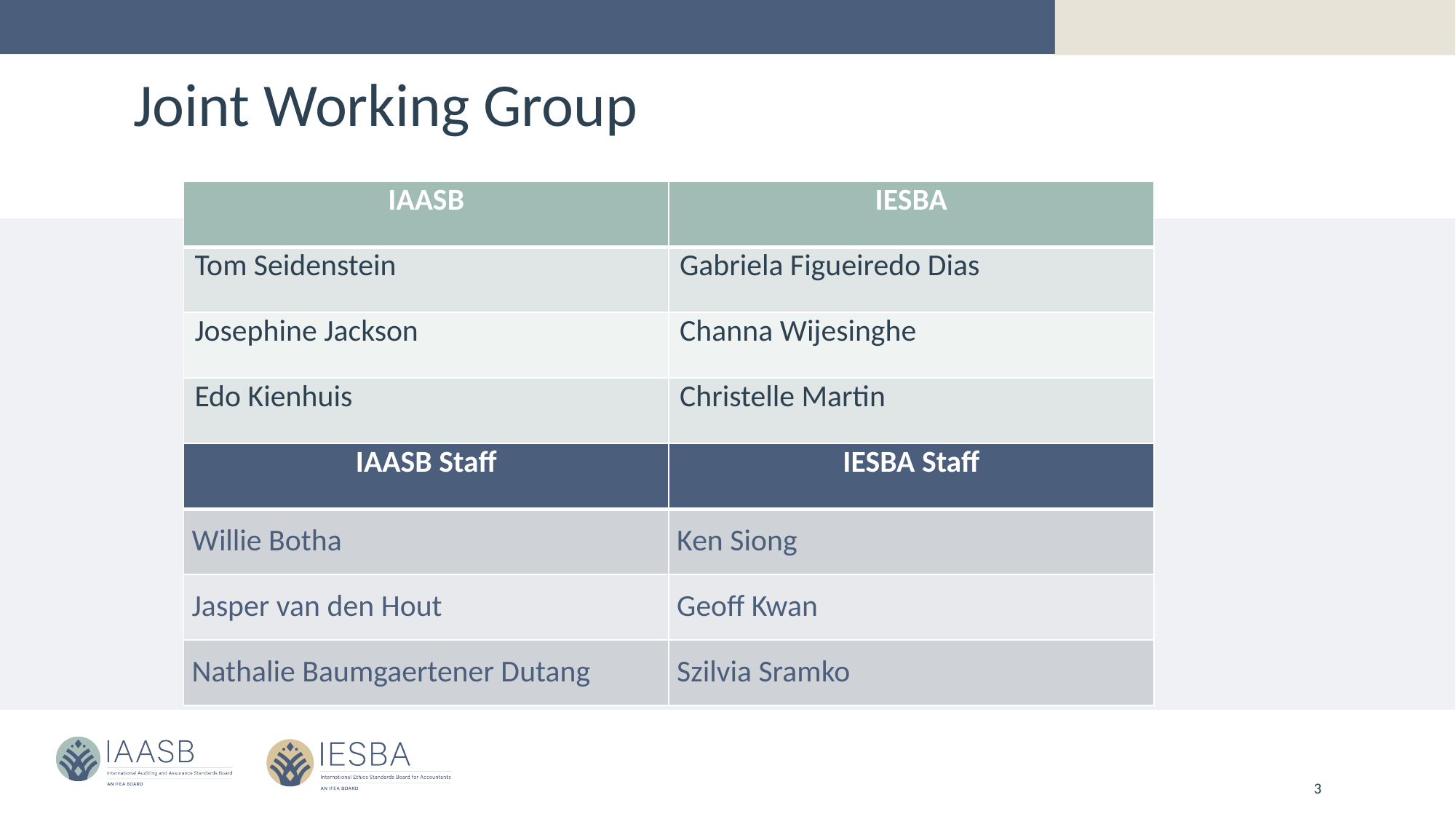

# Joint Working Group
| IAASB | IESBA |
| --- | --- |
| Tom Seidenstein | Gabriela Figueiredo Dias |
| Josephine Jackson | Channa Wijesinghe |
| Edo Kienhuis | Christelle Martin |
| IAASB Staff | IESBA Staff |
| --- | --- |
| Willie Botha | Ken Siong |
| Jasper van den Hout | Geoff Kwan |
| Nathalie Baumgaertener Dutang | Szilvia Sramko |
3